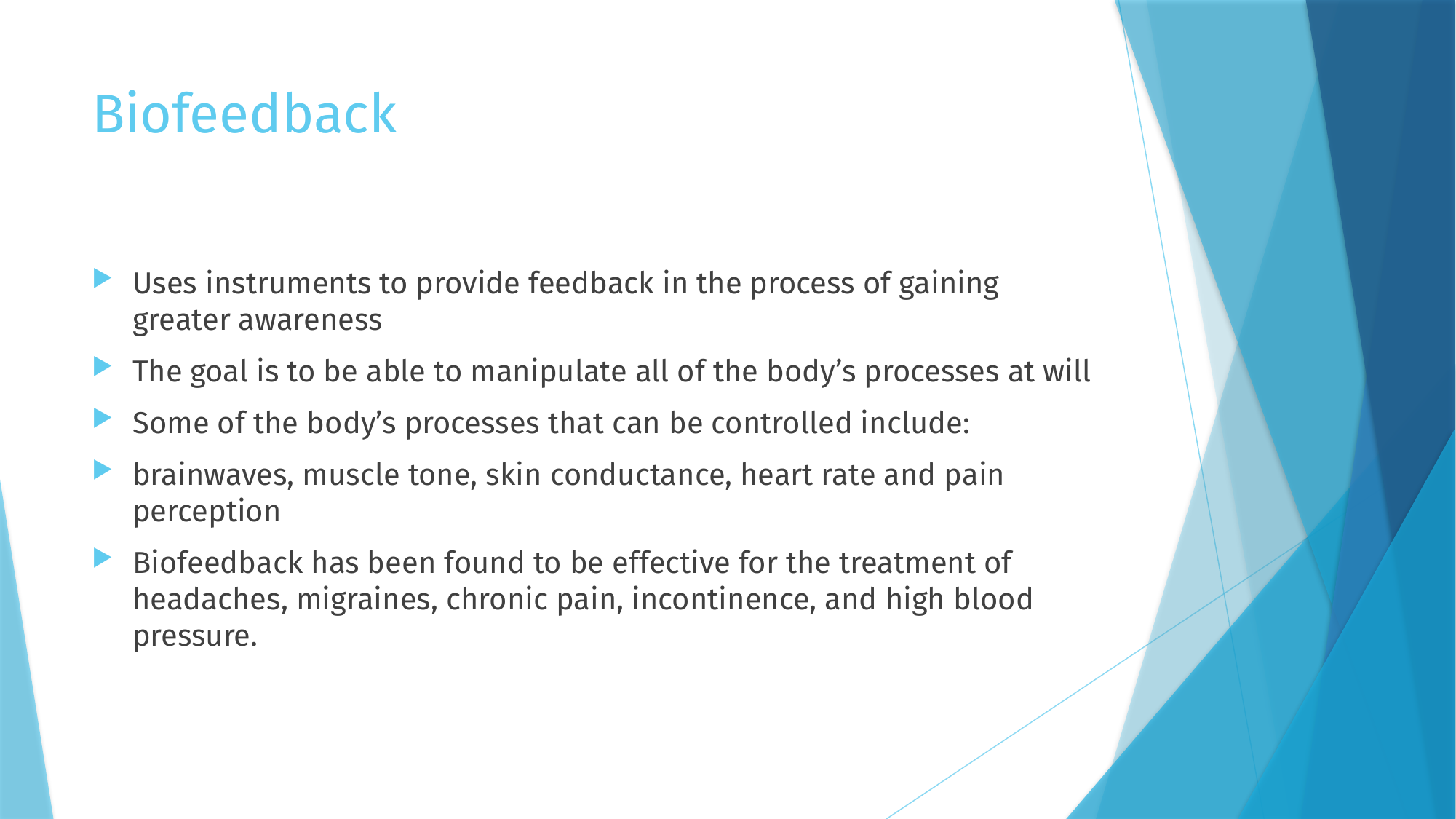

# Biofeedback
Uses instruments to provide feedback in the process of gaining greater awareness
The goal is to be able to manipulate all of the body’s processes at will
Some of the body’s processes that can be controlled include:
brainwaves, muscle tone, skin conductance, heart rate and pain perception
Biofeedback has been found to be effective for the treatment of headaches, migraines, chronic pain, incontinence, and high blood pressure.